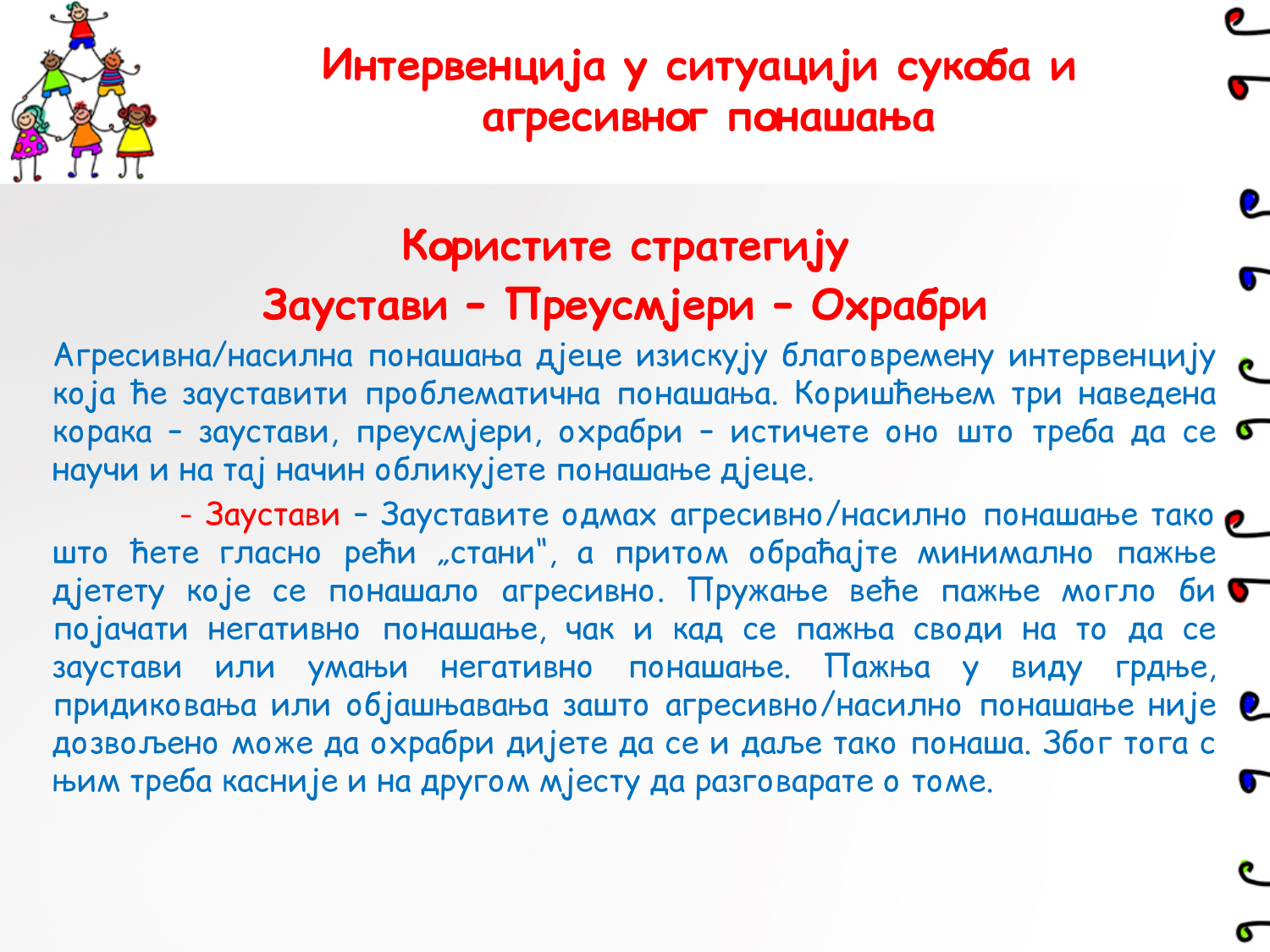

# Интервенција у ситуацији сукоба и агресивног понашања
Користите стратегију
Заустави – Преусмјери – Охрабри
Агресивна/насилна понашања дјеце изискују благовремену интервенцију која ће зауставити проблематична понашања. Коришћењем три наведена корака – заустави, преусмјери, охрабри – истичете оно што треба да се научи и на тај начин обликујете понашање дјеце.
	- Заустави – Зауставите одмах агресивно/насилно понашање тако што ћете гласно рећи „стани“, а притом обраћајте минимално пажње дјетету које се понашало агресивно. Пружање веће пажње могло би појачати негативно понашање, чак и кад се пажња своди на то да се заустави или умањи негативно понашање. Пажња у виду грдње, придиковања или објашњавања зашто агресивно/насилно понашање није дозвољено може да охрабри дијете да се и даље тако понаша. Због тога с њим треба касније и на другом мјесту да разговарате о томе.